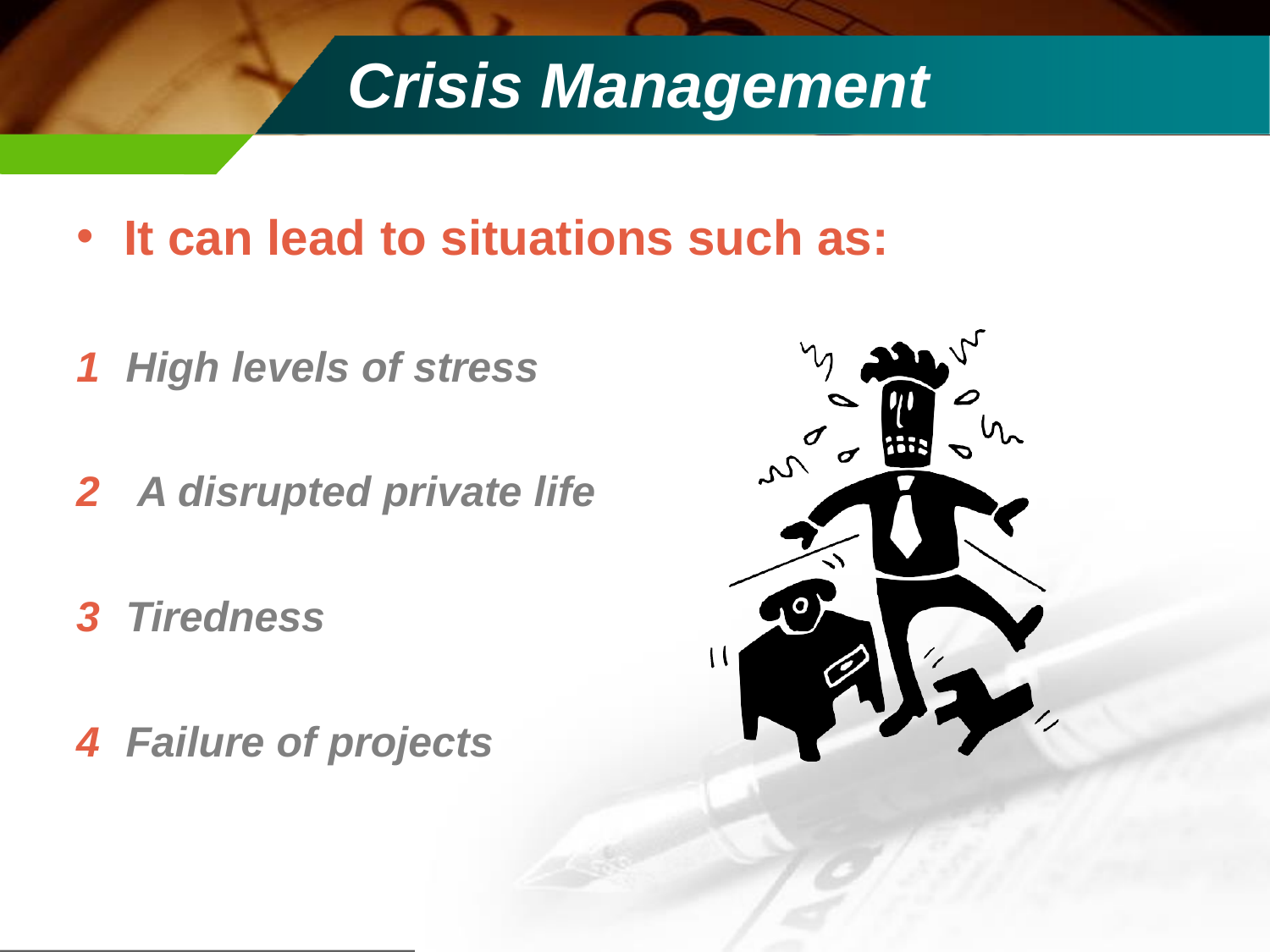

# Crisis Management

It can lead to situations such as:

High levels of stress

A disrupted private life

Tiredness

Failure of projects